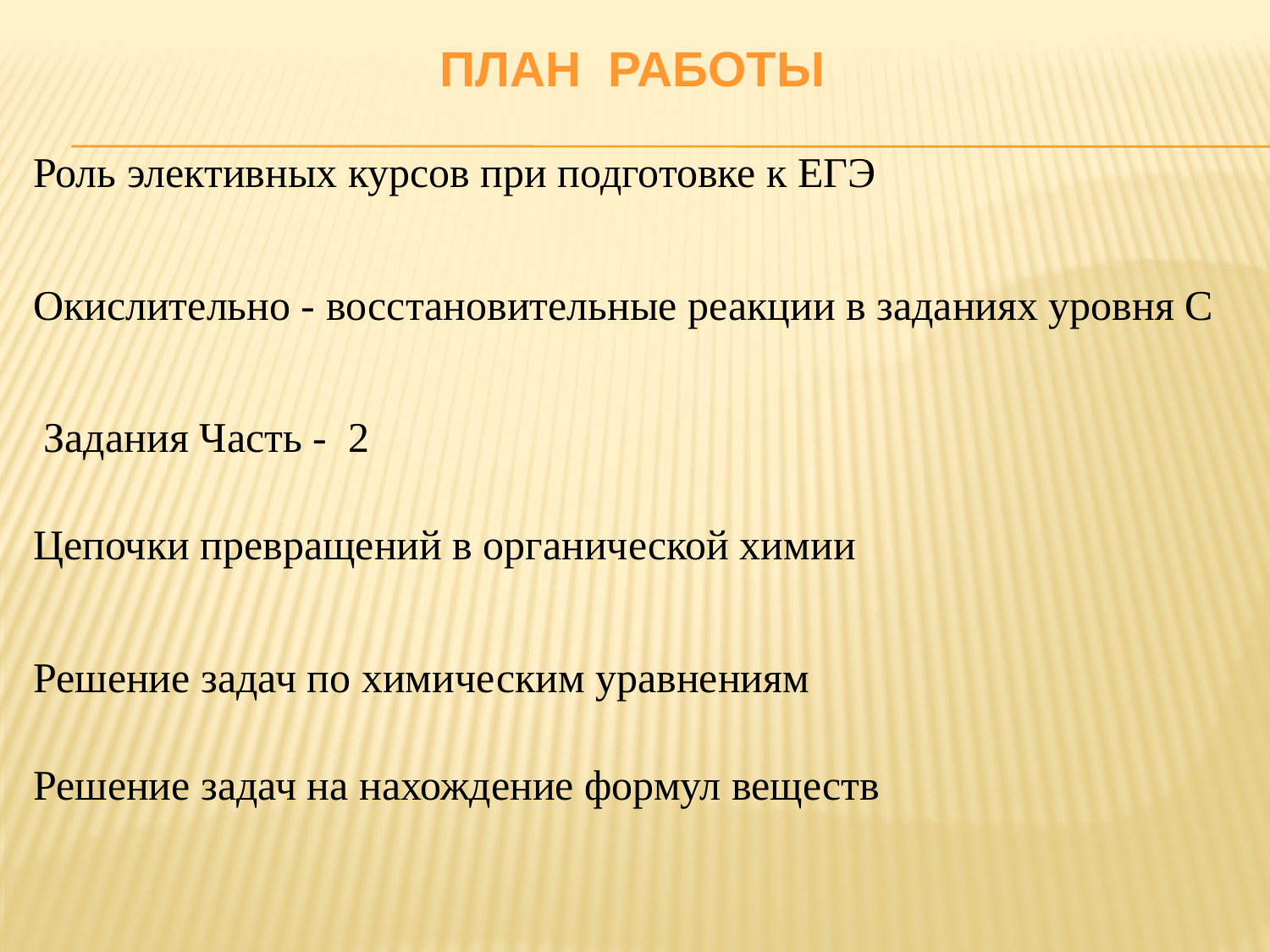

| План работы |  |
| --- | --- |
| Роль элективных курсов при подготовке к ЕГЭ |  |
| Окислительно - восстановительные реакции в заданиях уровня С |  |
| Задания Часть - 2 |  |
| Цепочки превращений в органической химии |  |
| Решение задач по химическим уравнениям |  |
| Решение задач на нахождение формул веществ |  |